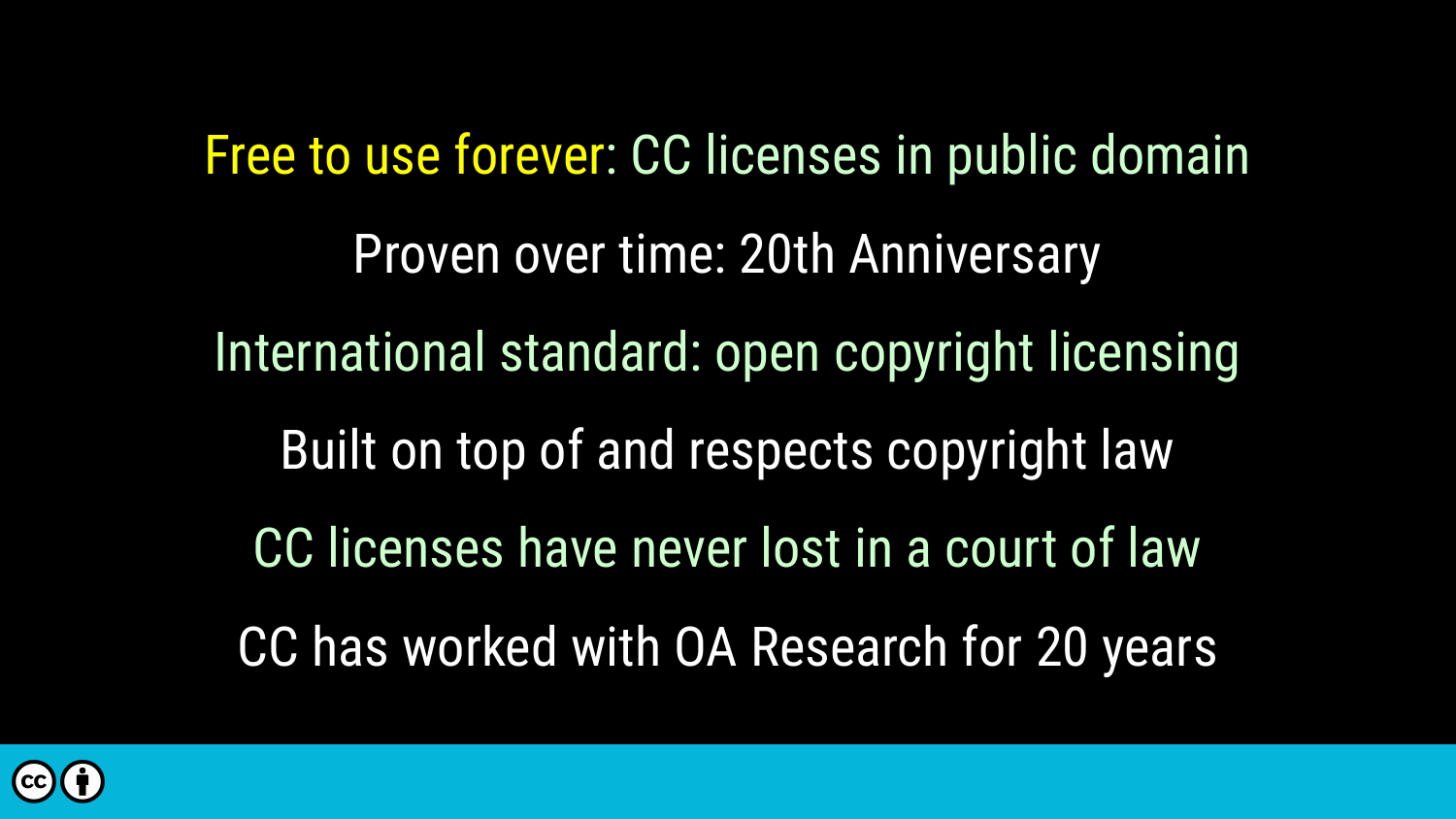

Free to use forever: CC licenses in public domain
Proven over time: 20th Anniversary
International standard: open copyright licensing
Built on top of and respects copyright law
CC licenses have never lost in a court of law
CC has worked with OA Research for 20 years